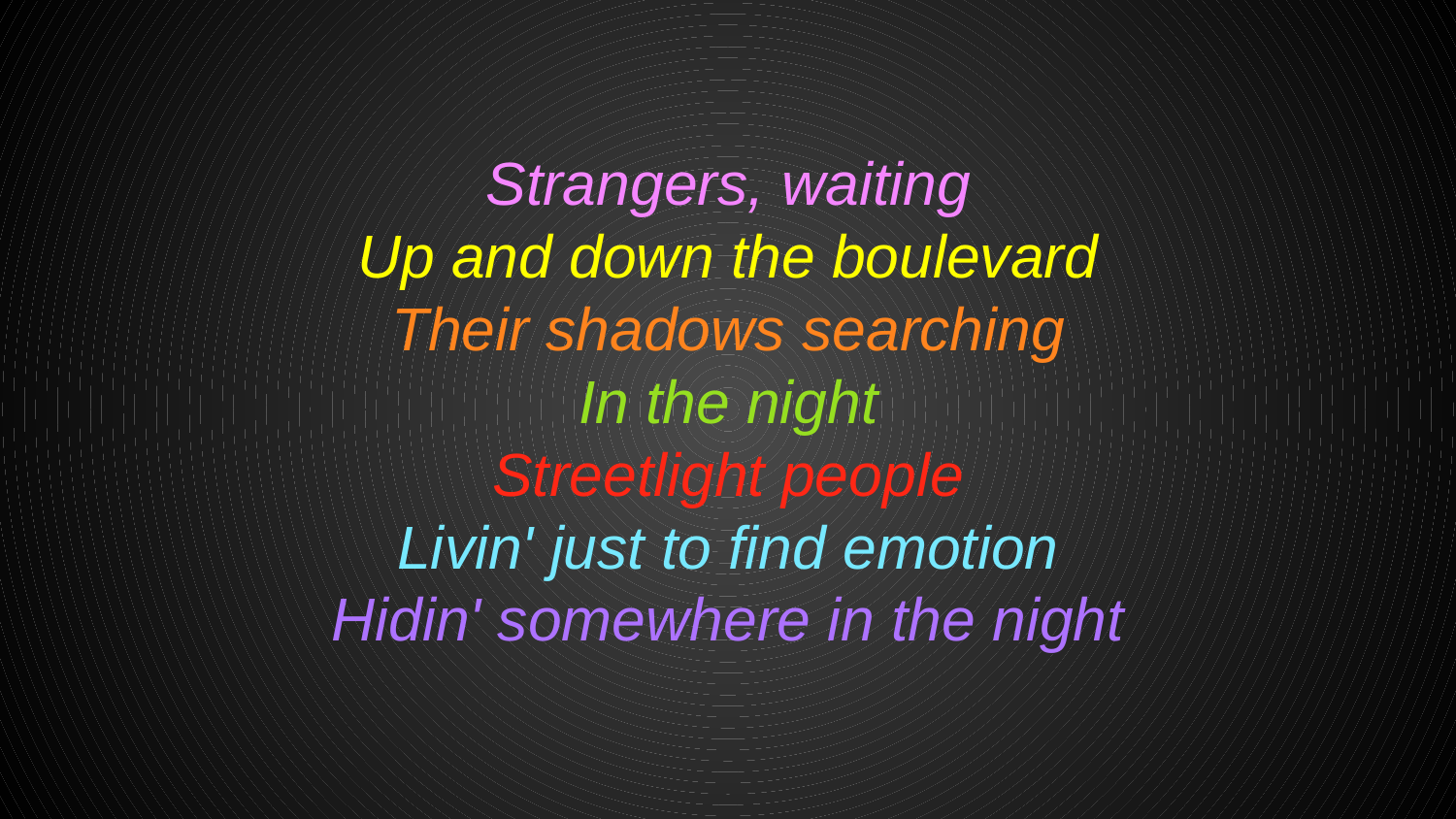

Strangers, waiting
Up and down the boulevard
Their shadows searching
In the night
Streetlight people
Livin' just to find emotion
Hidin' somewhere in the night